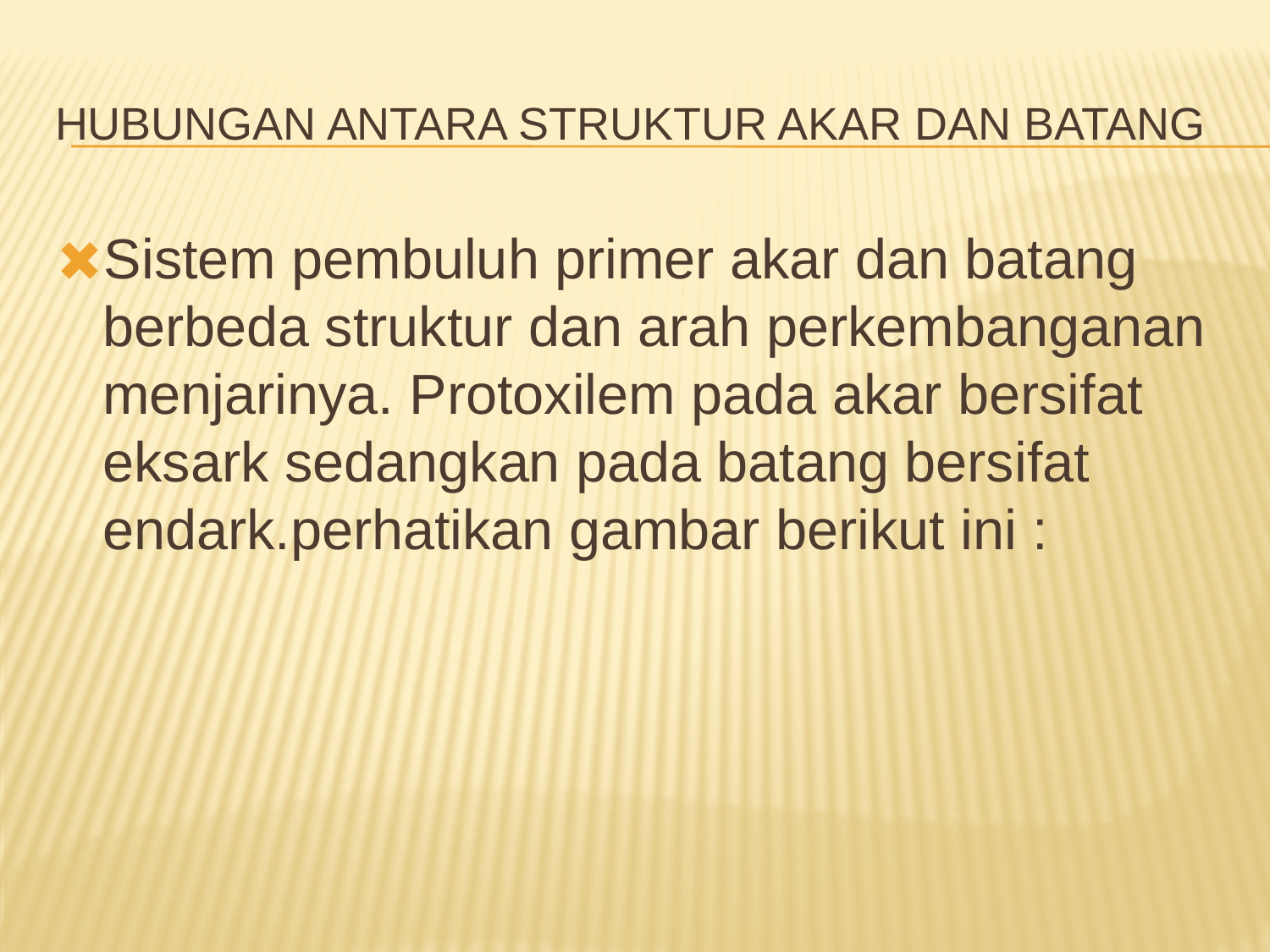

# HUBUNGAN ANTARA STRUKTUR AKAR DAN BATANG
Sistem pembuluh primer akar dan batang berbeda struktur dan arah perkembanganan menjarinya. Protoxilem pada akar bersifat eksark sedangkan pada batang bersifat endark.perhatikan gambar berikut ini :